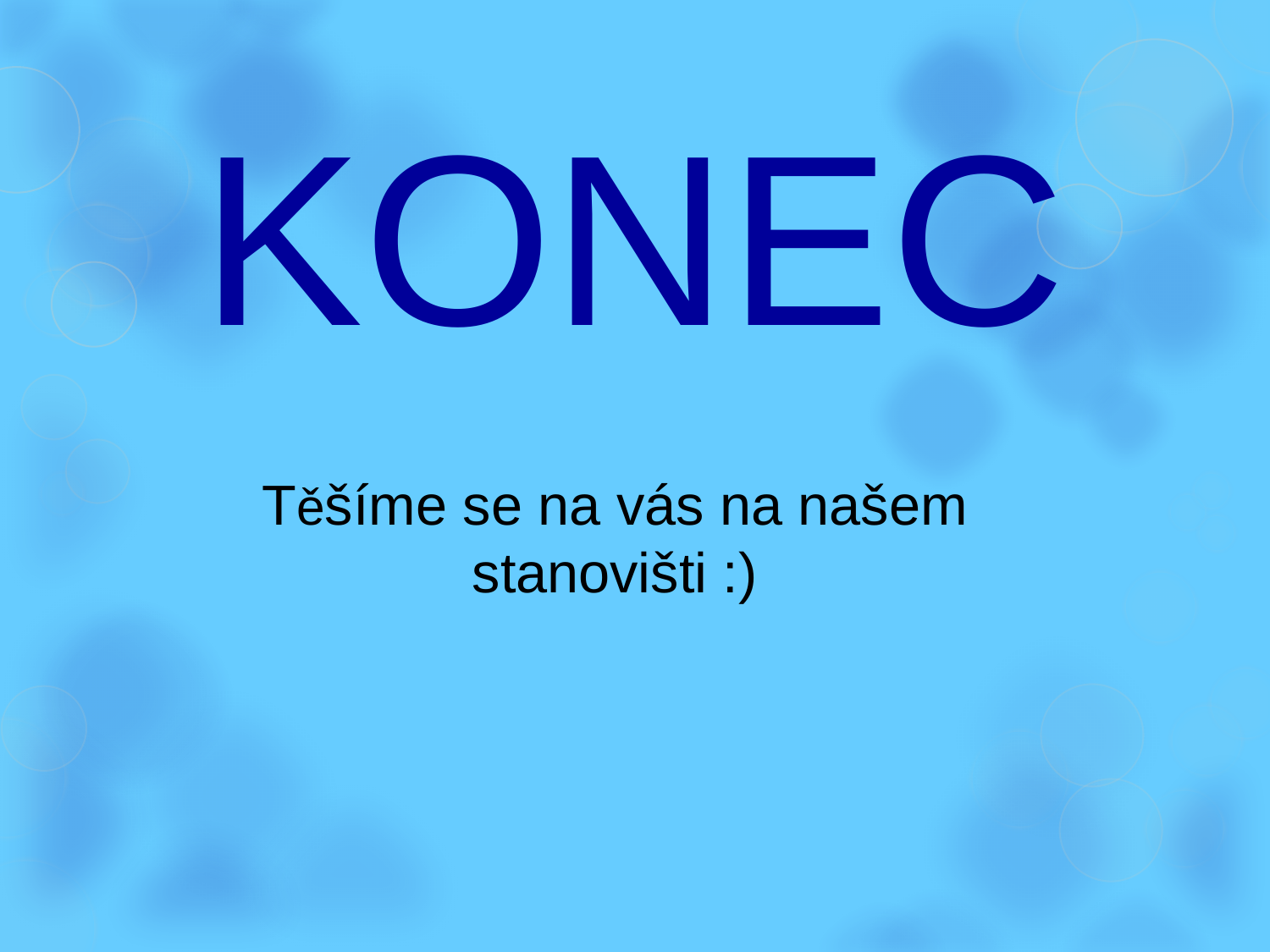

KONEC
Těšíme se na vás na našem stanovišti :)